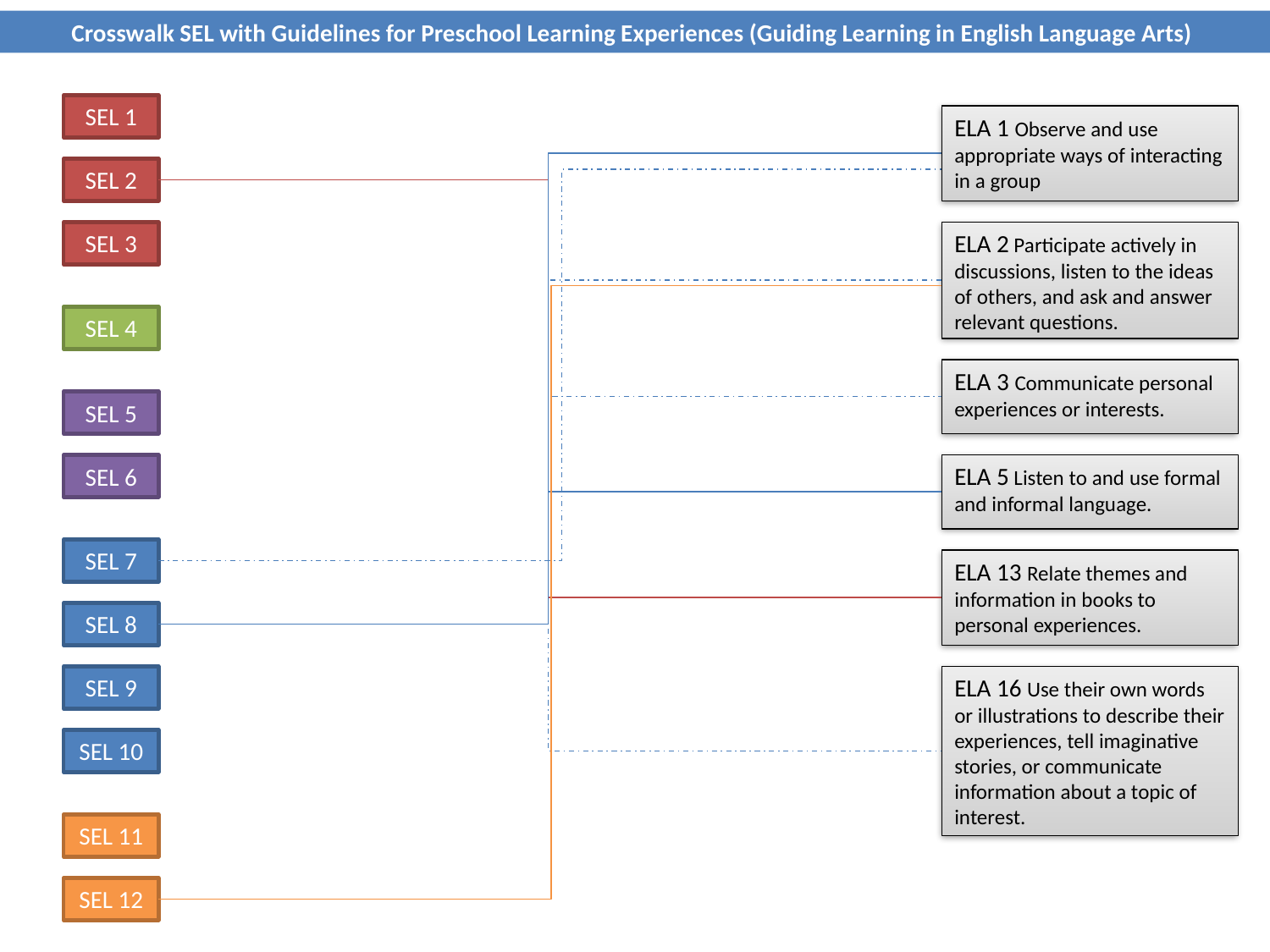

Crosswalk SEL with Guidelines for Preschool Learning Experiences (Guiding Learning in English Language Arts)
SEL 1

ELA 1 Observe and use appropriate ways of interacting in a group

SEL 2

SEL 3

ELA 2 Participate actively in discussions, listen to the ideas of others, and ask and answer relevant questions.

SEL 4

ELA 3 Communicate personal experiences or interests.

SEL 5

SEL 6

ELA 5 Listen to and use formal and informal language.

SEL 7

ELA 13 Relate themes and information in books to personal experiences.

SEL 8

SEL 9

ELA 16 Use their own words or illustrations to describe their experiences, tell imaginative stories, or communicate information about a topic of interest.

SEL 10

SEL 11

SEL 12